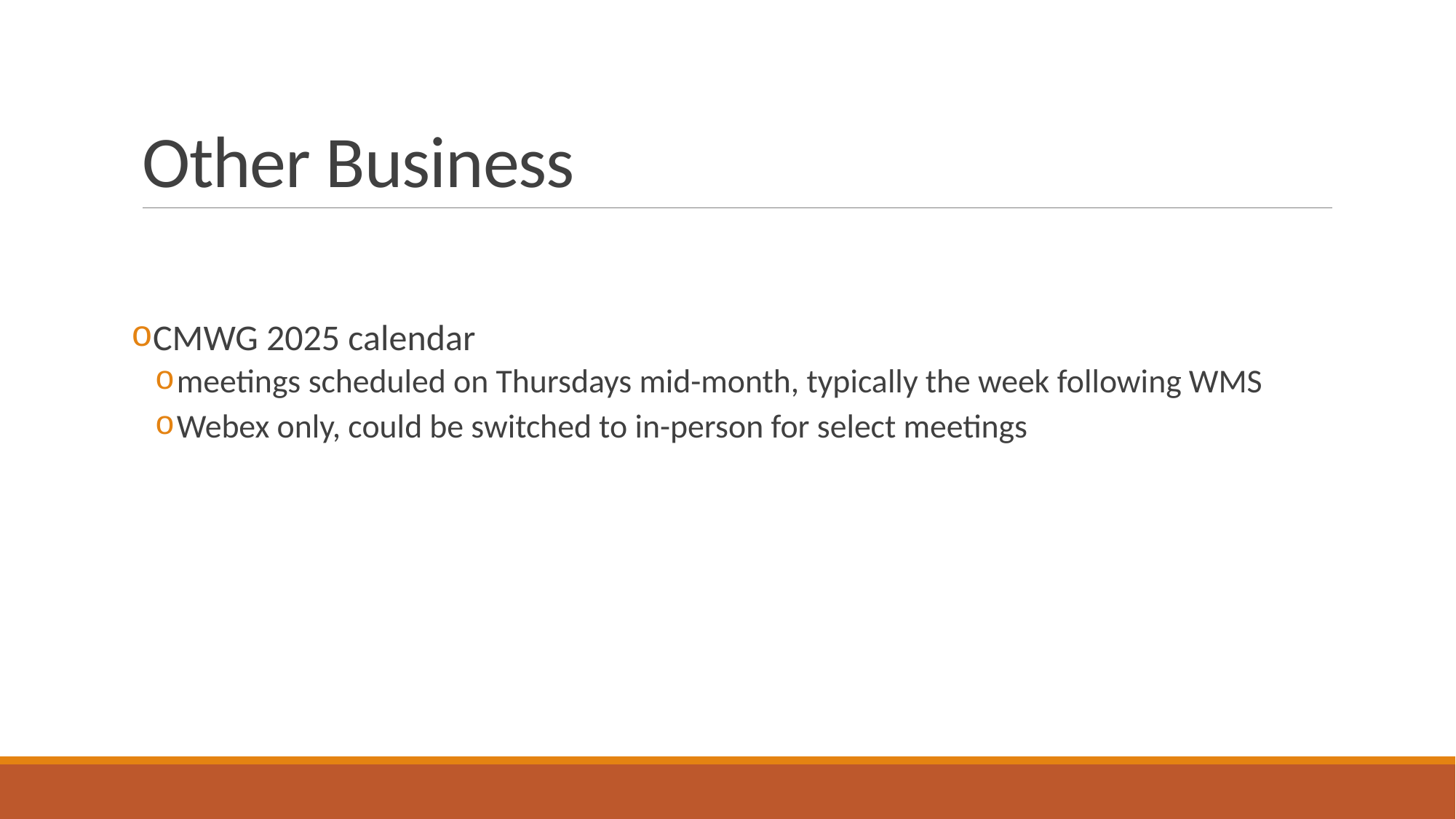

# Other Business

CMWG 2025 calendar
meetings scheduled on Thursdays mid-month, typically the week following WMS
Webex only, could be switched to in-person for select meetings